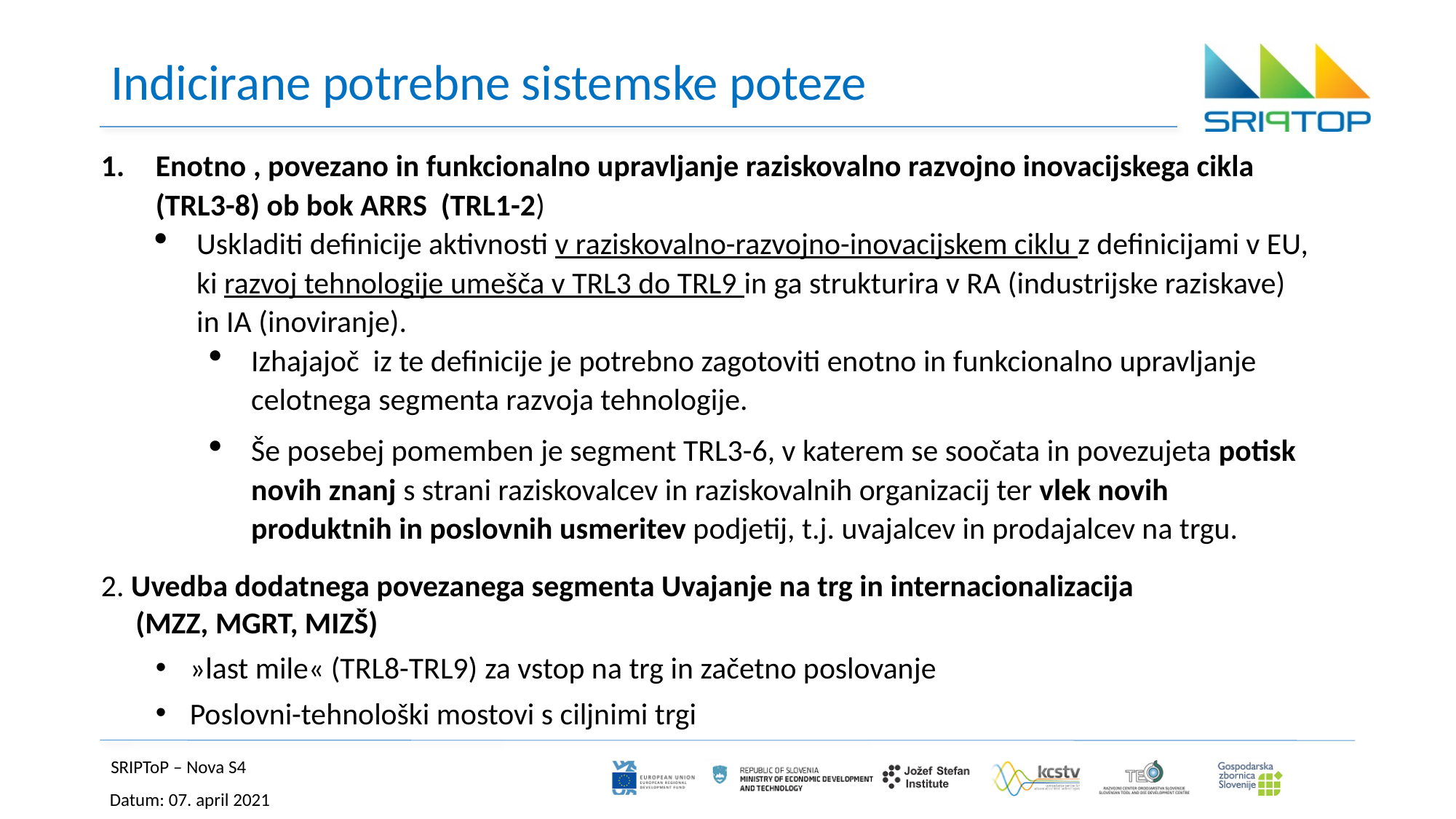

# Indicirane potrebne sistemske poteze
Enotno , povezano in funkcionalno upravljanje raziskovalno razvojno inovacijskega cikla
(TRL3-8) ob bok ARRS  (TRL1-2)
Uskladiti definicije aktivnosti v raziskovalno-razvojno-inovacijskem ciklu z definicijami v EU, ki razvoj tehnologije umešča v TRL3 do TRL9 in ga strukturira v RA (industrijske raziskave) in IA (inoviranje).
Izhajajoč  iz te definicije je potrebno zagotoviti enotno in funkcionalno upravljanje celotnega segmenta razvoja tehnologije.
Še posebej pomemben je segment TRL3-6, v katerem se soočata in povezujeta potisk novih znanj s strani raziskovalcev in raziskovalnih organizacij ter vlek novih produktnih in poslovnih usmeritev podjetij, t.j. uvajalcev in prodajalcev na trgu.
2. Uvedba dodatnega povezanega segmenta Uvajanje na trg in internacionalizacija
     (MZZ, MGRT, MIZŠ)
»last mile« (TRL8-TRL9) za vstop na trg in začetno poslovanje
Poslovni-tehnološki mostovi s ciljnimi trgi